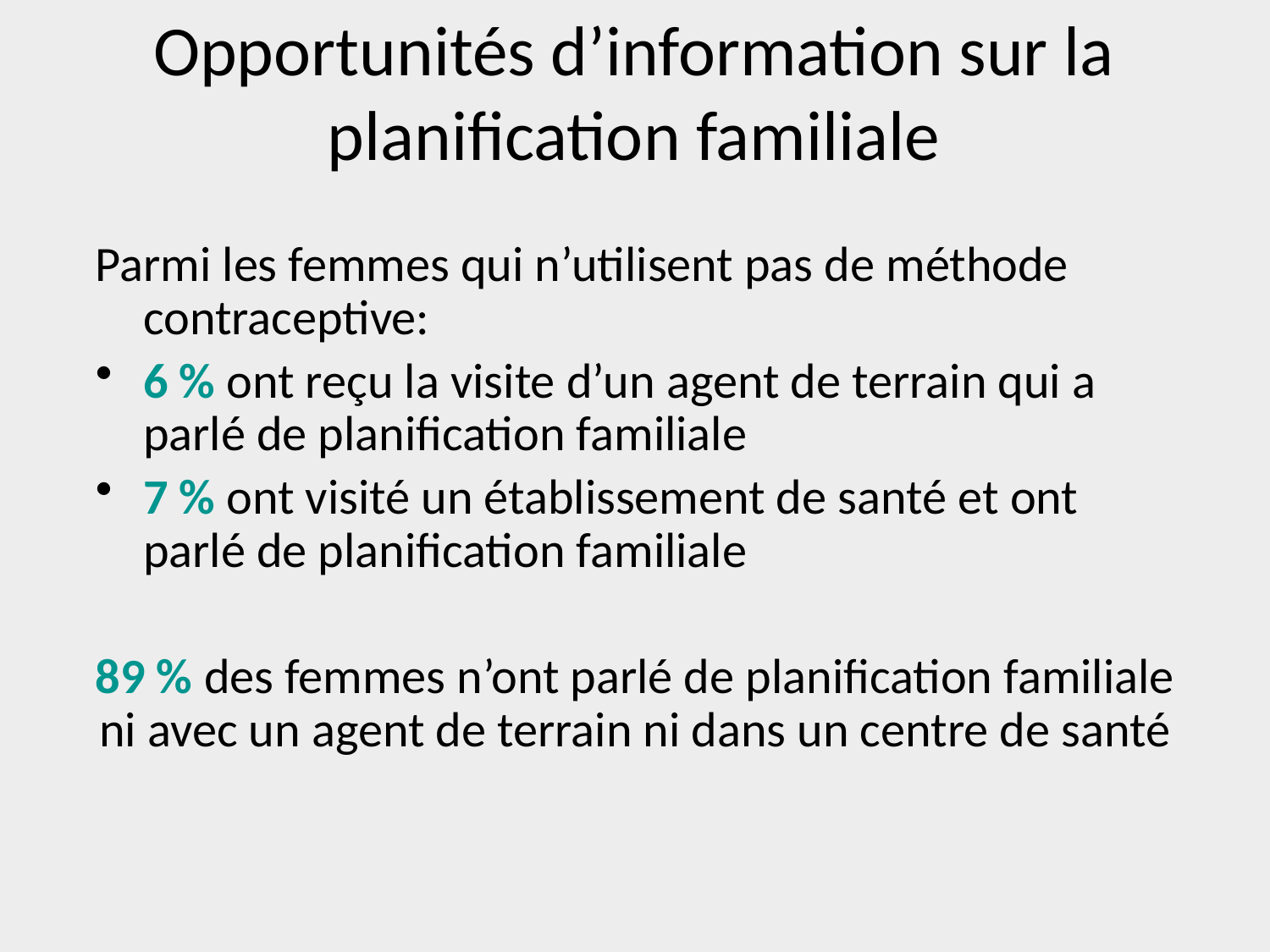

# Opportunités d’information sur la planification familiale
Parmi les femmes qui n’utilisent pas de méthode contraceptive:
6 % ont reçu la visite d’un agent de terrain qui a parlé de planification familiale
7 % ont visité un établissement de santé et ont parlé de planification familiale

89 % des femmes n’ont parlé de planification familiale ni avec un agent de terrain ni dans un centre de santé